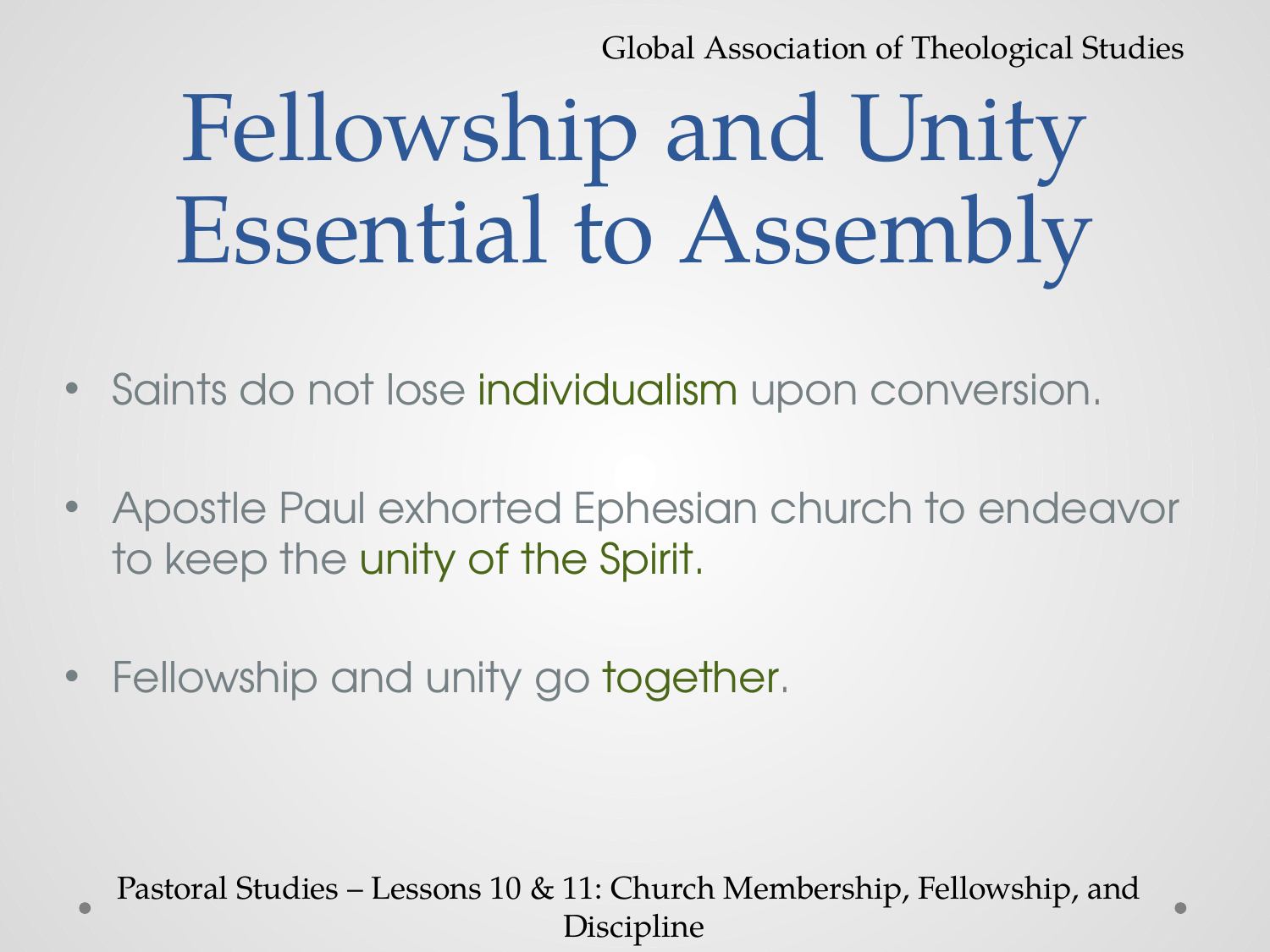

Global Association of Theological Studies
# Fellowship and Unity Essential to Assembly
Saints do not lose individualism upon conversion.

Apostle Paul exhorted Ephesian church to endeavor to keep the unity of the Spirit.

Fellowship and unity go together.
Pastoral Studies – Lessons 10 & 11: Church Membership, Fellowship, and  Discipline